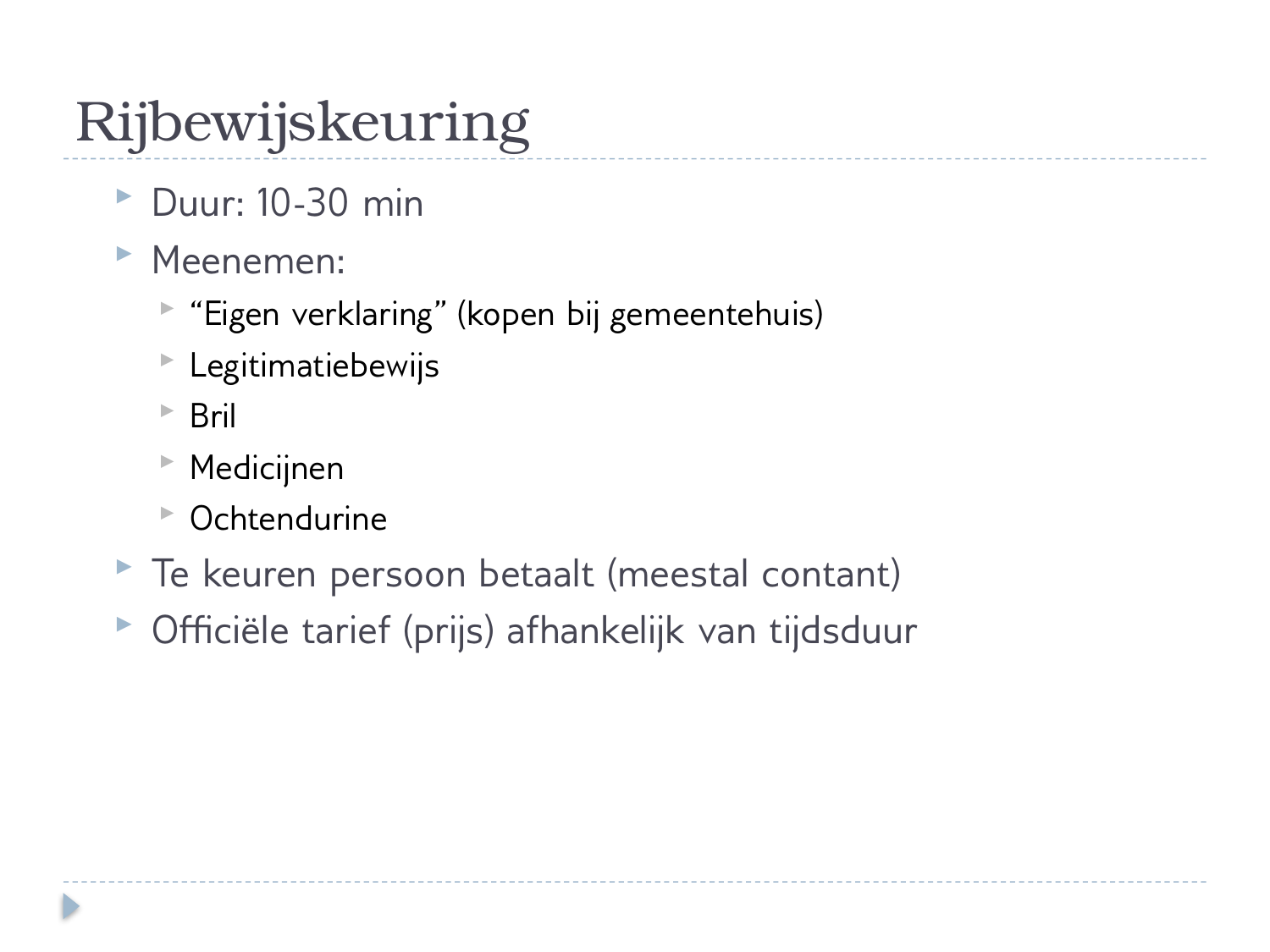

# Rijbewijskeuring
Duur: 10-30 min
Meenemen:
“Eigen verklaring” (kopen bij gemeentehuis)
Legitimatiebewijs
Bril
Medicijnen
Ochtendurine
Te keuren persoon betaalt (meestal contant)
Officiële tarief (prijs) afhankelijk van tijdsduur